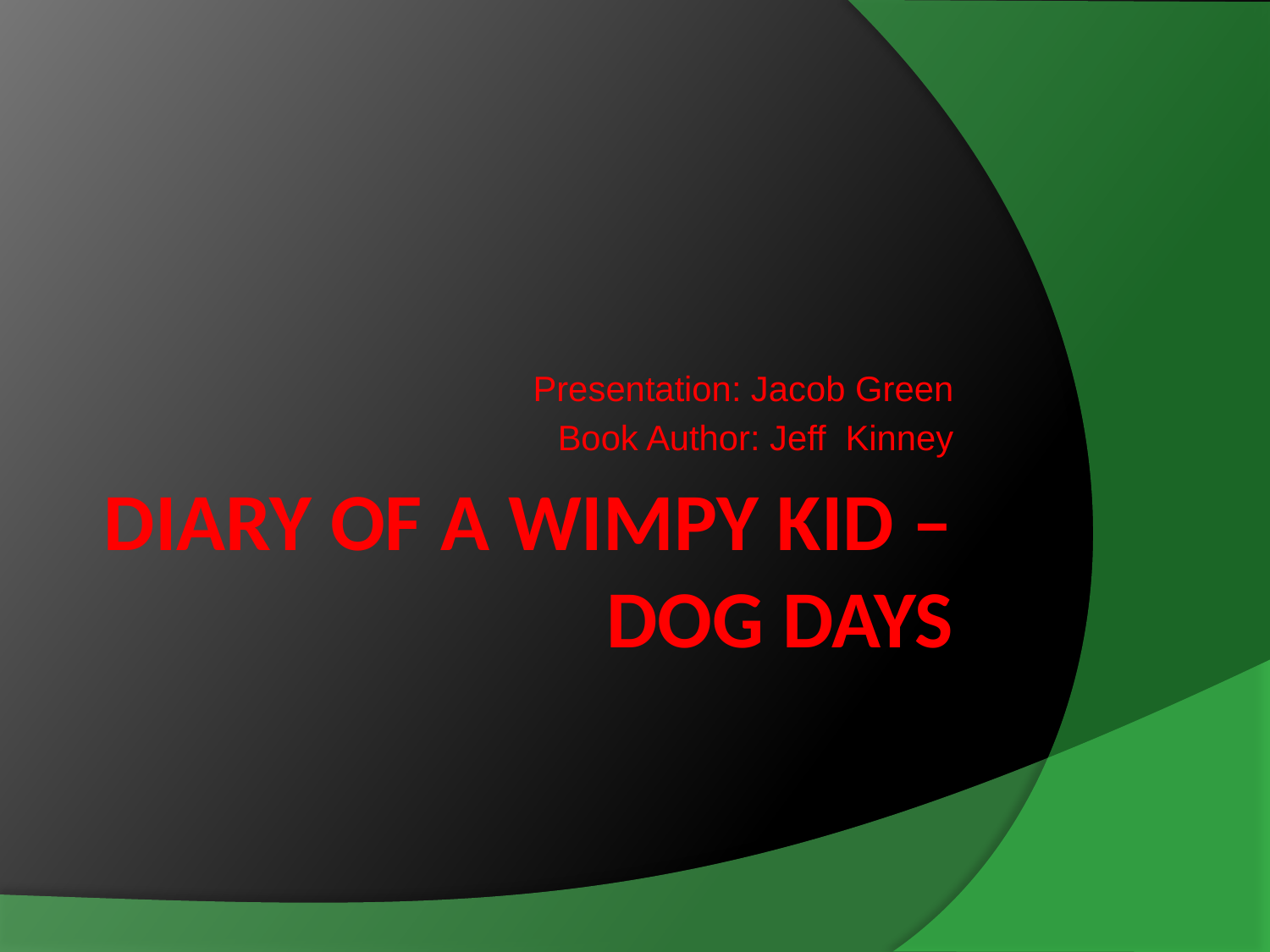

Presentation: Jacob Green
Book Author: Jeff  Kinney
# DIARY of a Wimpy kid – Dog Days